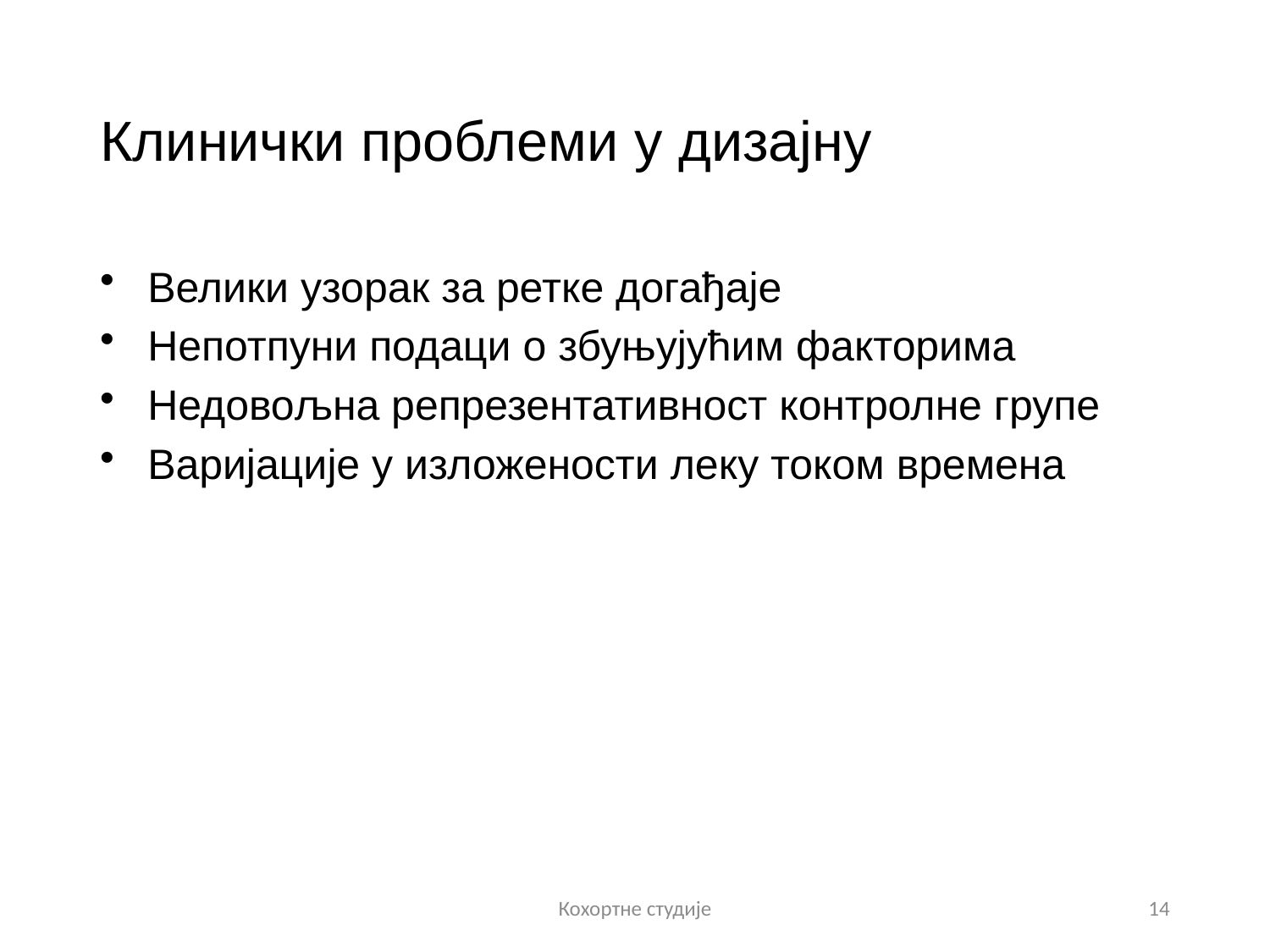

# Клинички проблеми у дизајну
Велики узорак за ретке догађаје
Непотпуни подаци о збуњујућим факторима
Недовољна репрезентативност контролне групе
Варијације у изложености леку током времена

Кохортне студије
14